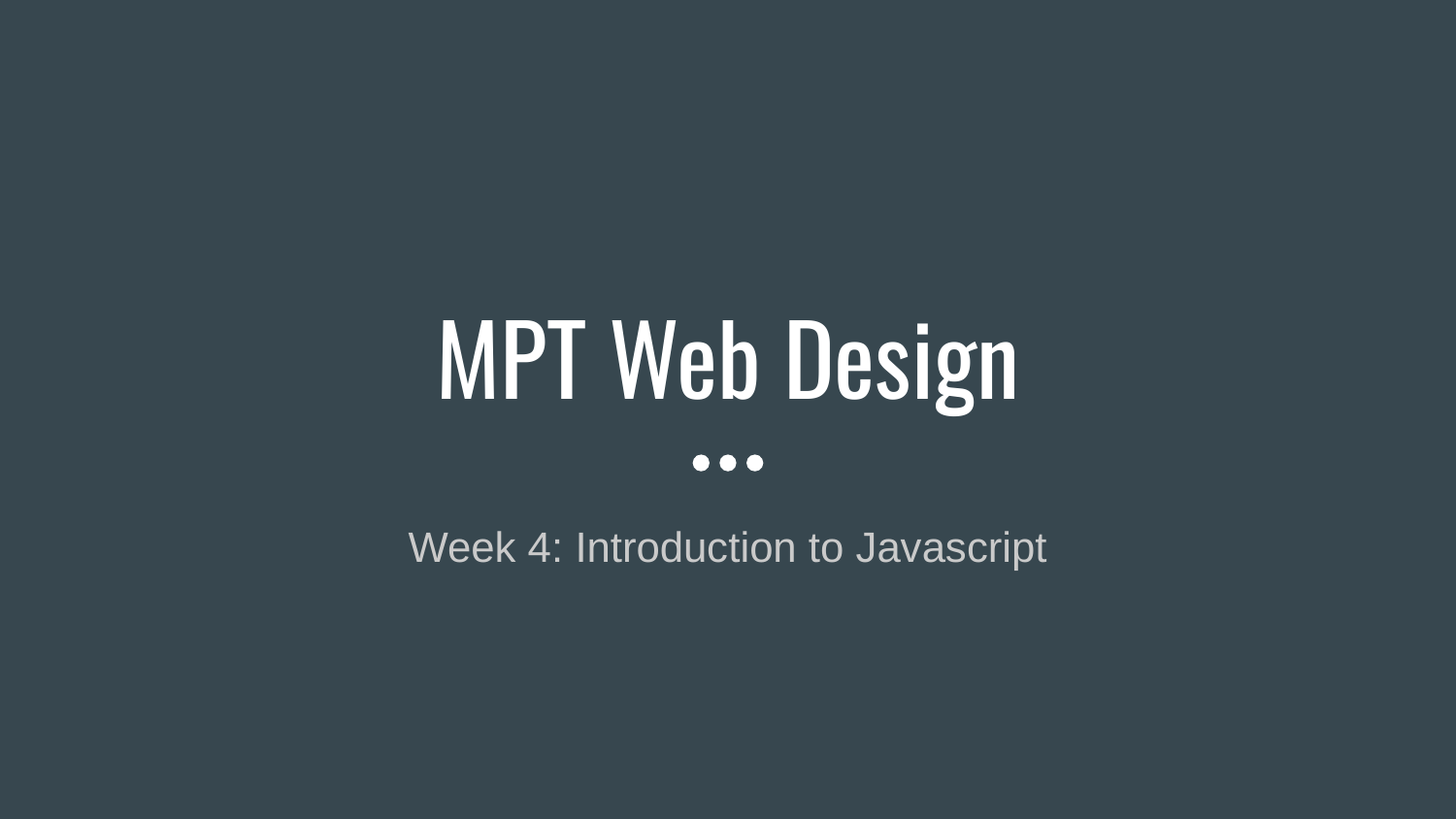

# MPT Web Design
Week 4: Introduction to Javascript